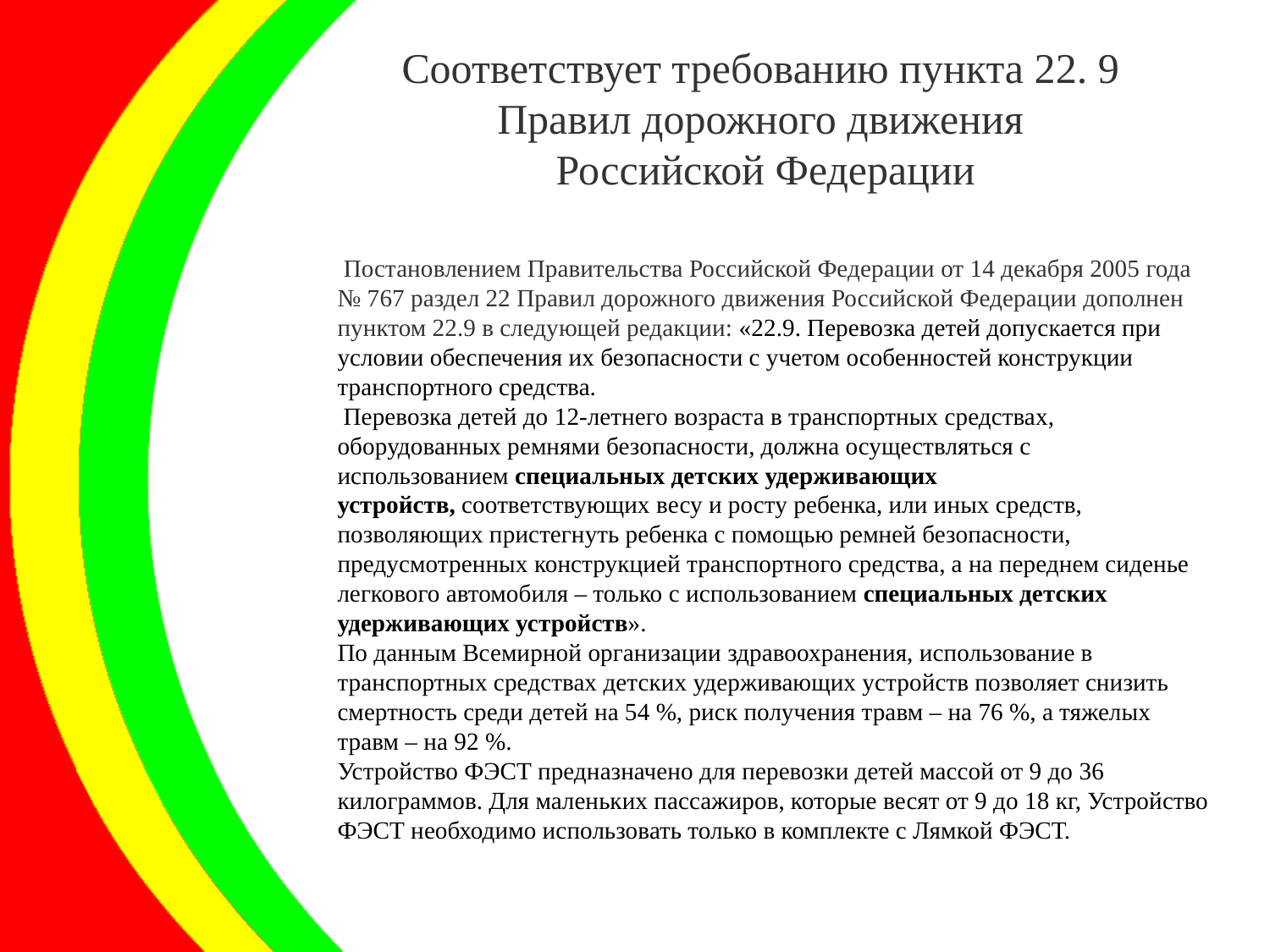

# Соответствует требованию пункта 22. 9 Правил дорожного движения Российской Федерации
 Постановлением Правительства Российской Федерации от 14 декабря 2005 года № 767 раздел 22 Правил дорожного движения Российской Федерации дополнен пунктом 22.9 в следующей редакции: «22.9. Перевозка детей допускается при условии обеспечения их безопасности с учетом особенностей конструкции транспортного средства.
 Перевозка детей до 12-летнего возраста в транспортных средствах, оборудованных ремнями безопасности, должна осуществляться с использованием специальных детских удерживающих устройств, соответствующих весу и росту ребенка, или иных средств, позволяющих пристегнуть ребенка с помощью ремней безопасности, предусмотренных конструкцией транспортного средства, а на переднем сиденье легкового автомобиля – только с использованием специальных детских удерживающих устройств».
По данным Всемирной организации здравоохранения, использование в транспортных средствах детских удерживающих устройств позволяет снизить смертность среди детей на 54 %, риск получения травм – на 76 %, а тяжелых травм – на 92 %.
Устройство ФЭСТ предназначено для перевозки детей массой от 9 до 36 килограммов. Для маленьких пассажиров, которые весят от 9 до 18 кг, Устройство ФЭСТ необходимо использовать только в комплекте с Лямкой ФЭСТ.